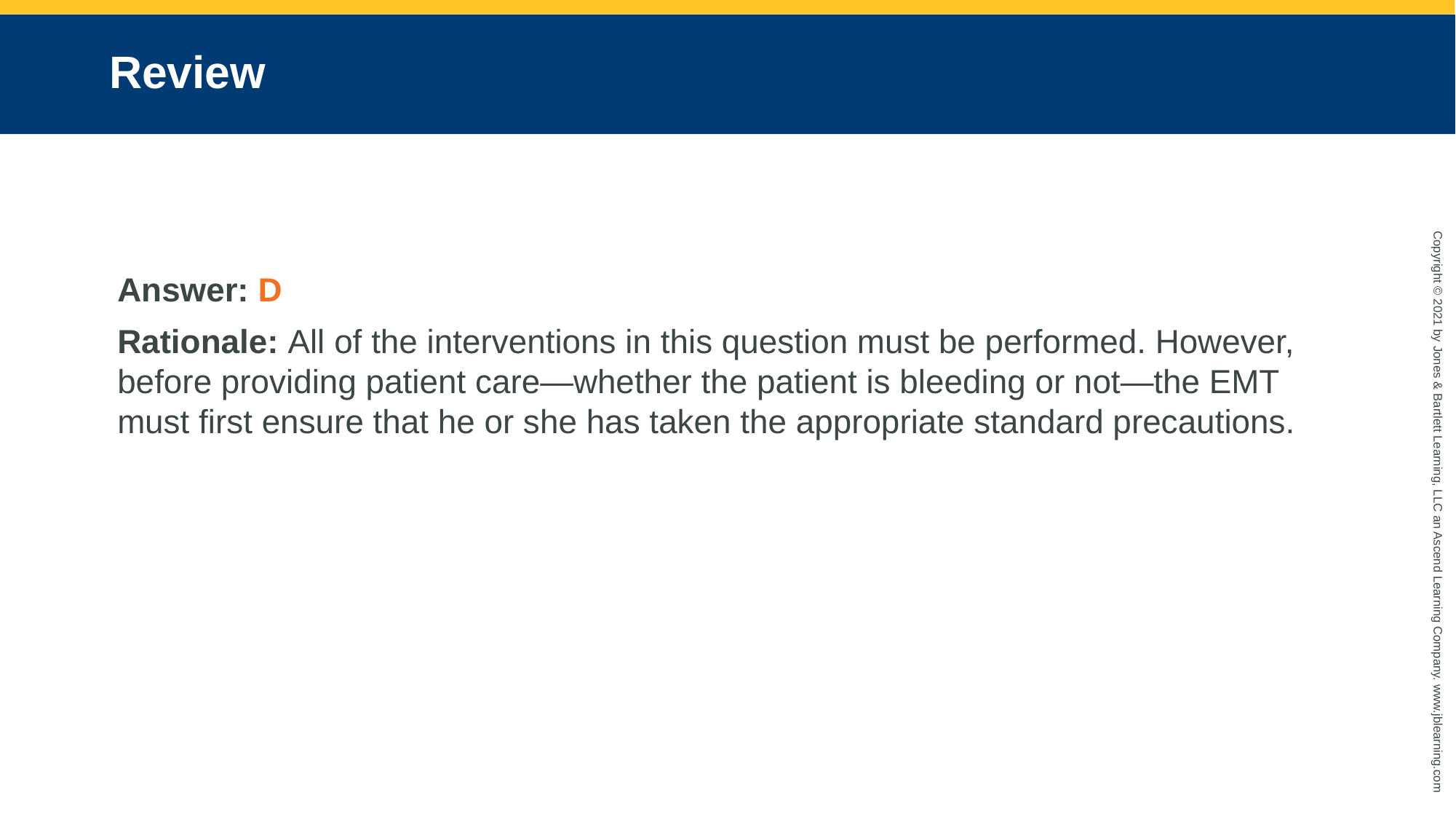

# Review
Answer: D
Rationale: All of the interventions in this question must be performed. However, before providing patient care—whether the patient is bleeding or not—the EMT must first ensure that he or she has taken the appropriate standard precautions.